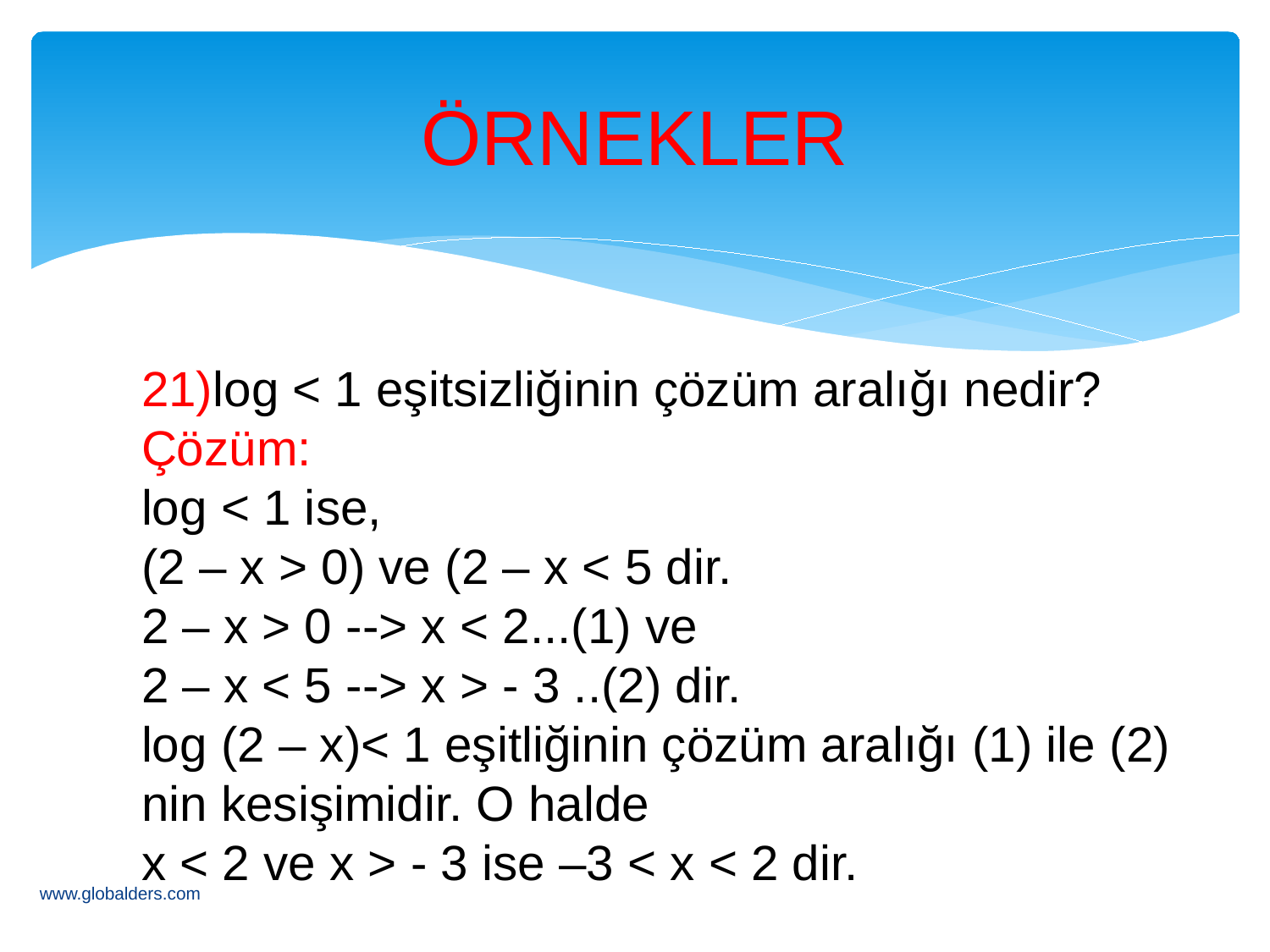

# ÖRNEKLER
21)log < 1 eşitsizliğinin çözüm aralığı nedir?
Çözüm:
log < 1 ise,
(2 – x > 0) ve (2 – x < 5 dir.
2 – x > 0 --> x < 2...(1) ve
2 – x < 5 --> x > - 3 ..(2) dir.
log (2 – x)< 1 eşitliğinin çözüm aralığı (1) ile (2) nin kesişimidir. O halde
x < 2 ve x > - 3 ise –3 < x < 2 dir.
www.globalders.com